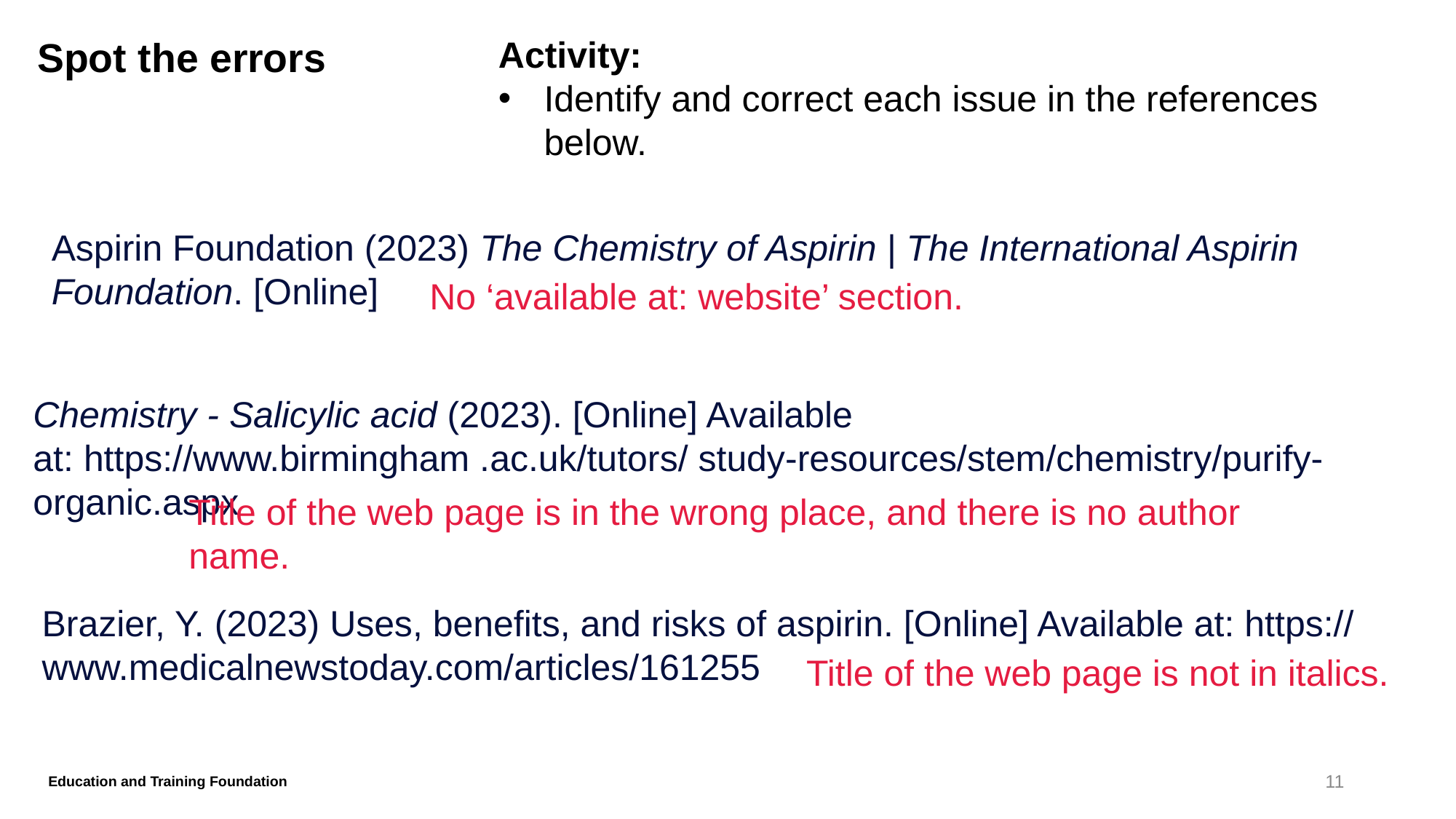

Activity:
Identify and correct each issue in the references below.
# Spot the errors
Aspirin Foundation (2023) The Chemistry of Aspirin | The International Aspirin Foundation. [Online]
No ‘available at: website’ section.
Chemistry - Salicylic acid (2023). [Online] Available at: https://www.birmingham .ac.uk/tutors/ study-resources/stem/chemistry/purify-organic.aspx
Title of the web page is in the wrong place, and there is no author name.
Brazier, Y. (2023) Uses, benefits, and risks of aspirin. [Online] Available at: https:// www.medicalnewstoday.com/articles/161255
Title of the web page is not in italics.
11
Education and Training Foundation